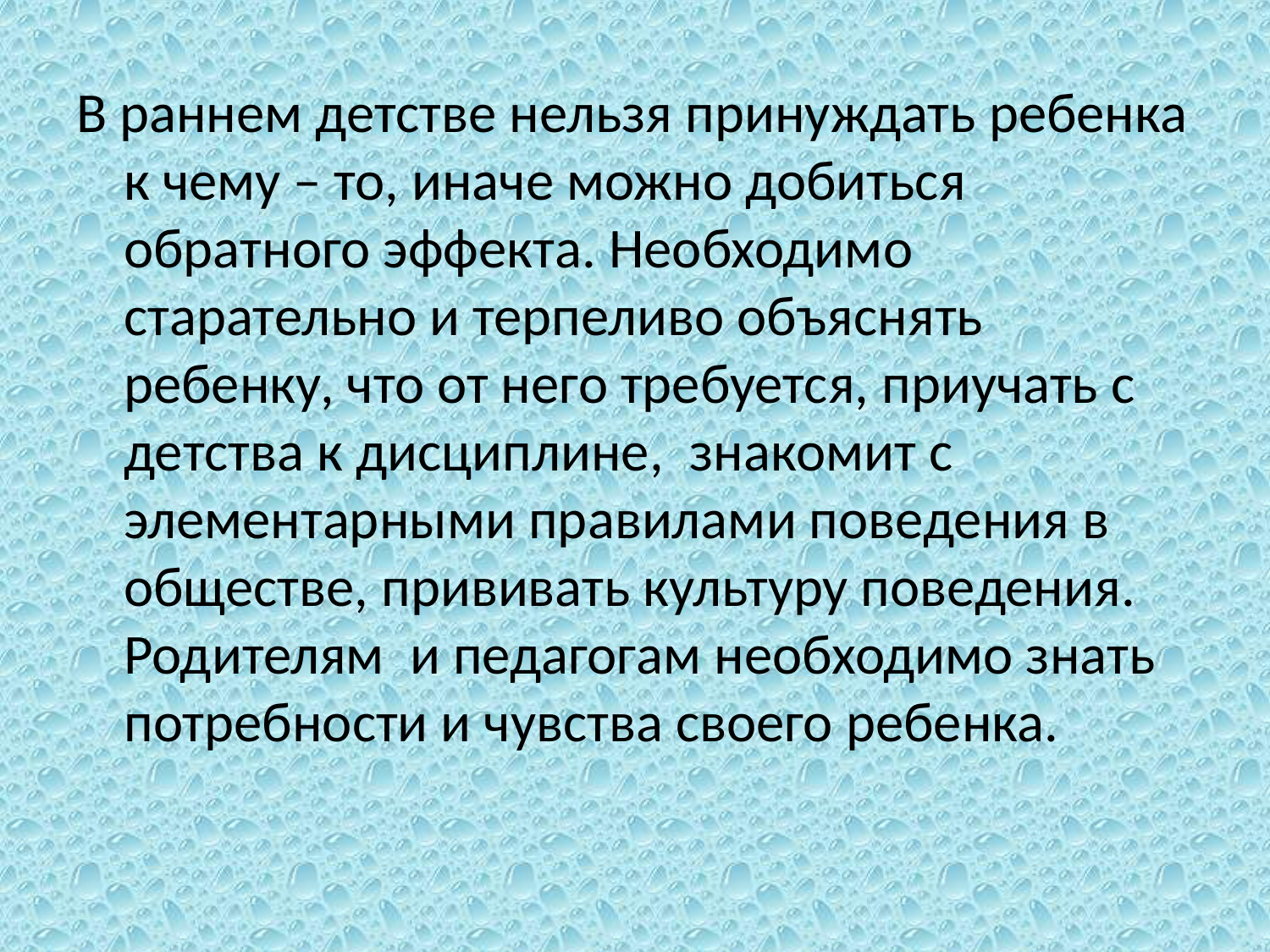

В раннем детстве нельзя принуждать ребенка к чему – то, иначе можно добиться обратного эффекта. Необходимо старательно и терпеливо объяснять ребенку, что от него требуется, приучать с детства к дисциплине,  знакомит с элементарными правилами поведения в обществе, прививать культуру поведения. Родителям  и педагогам необходимо знать потребности и чувства своего ребенка.